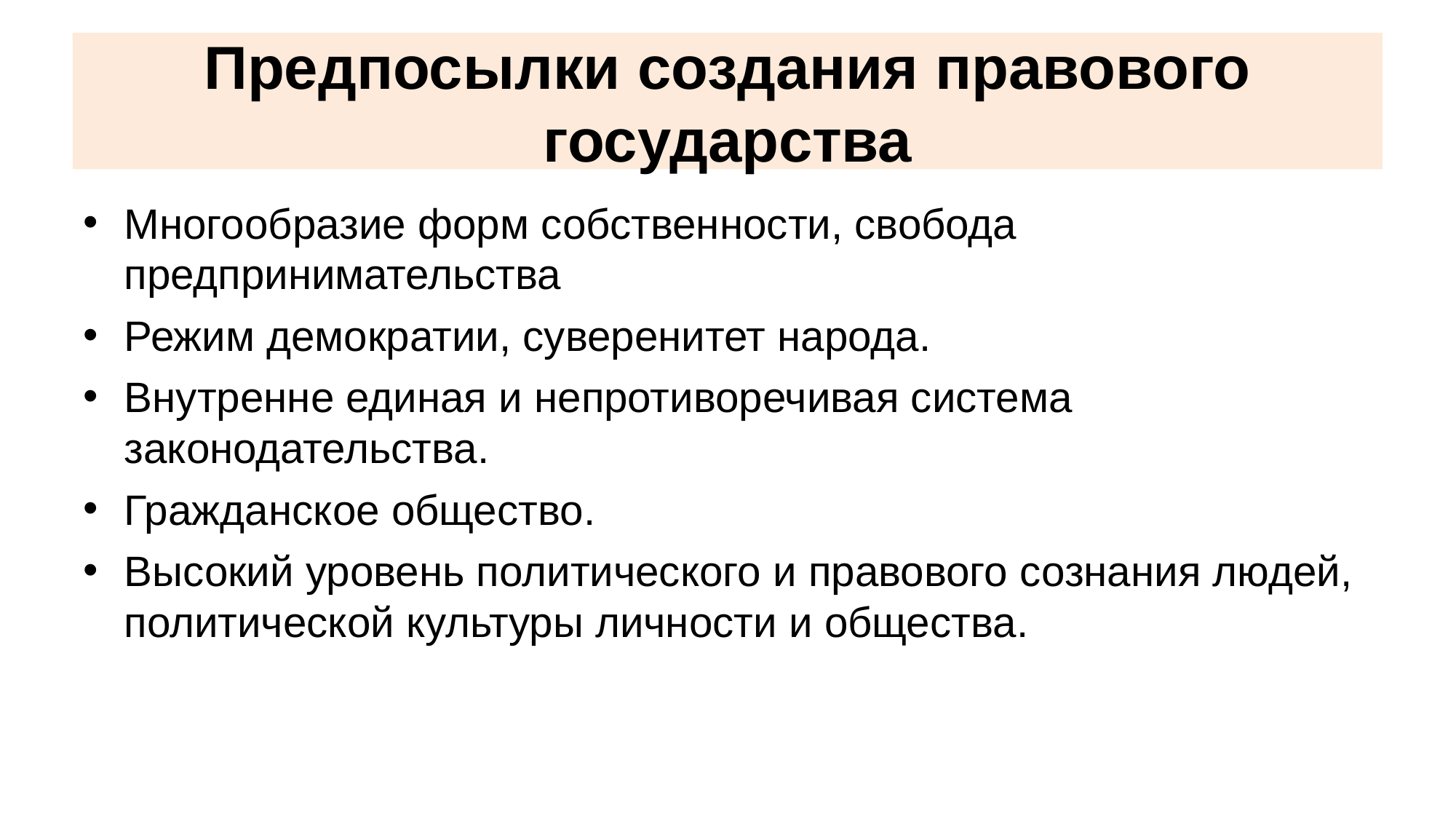

Предпосылки создания правового государства
Многообразие форм собственности, свобода предпринимательства
Режим демократии, суверенитет народа.
Внутренне единая и непротиворечивая система законодательства.
Гражданское общество.
Высокий уровень политического и правового сознания людей, политической культуры личности и общества.